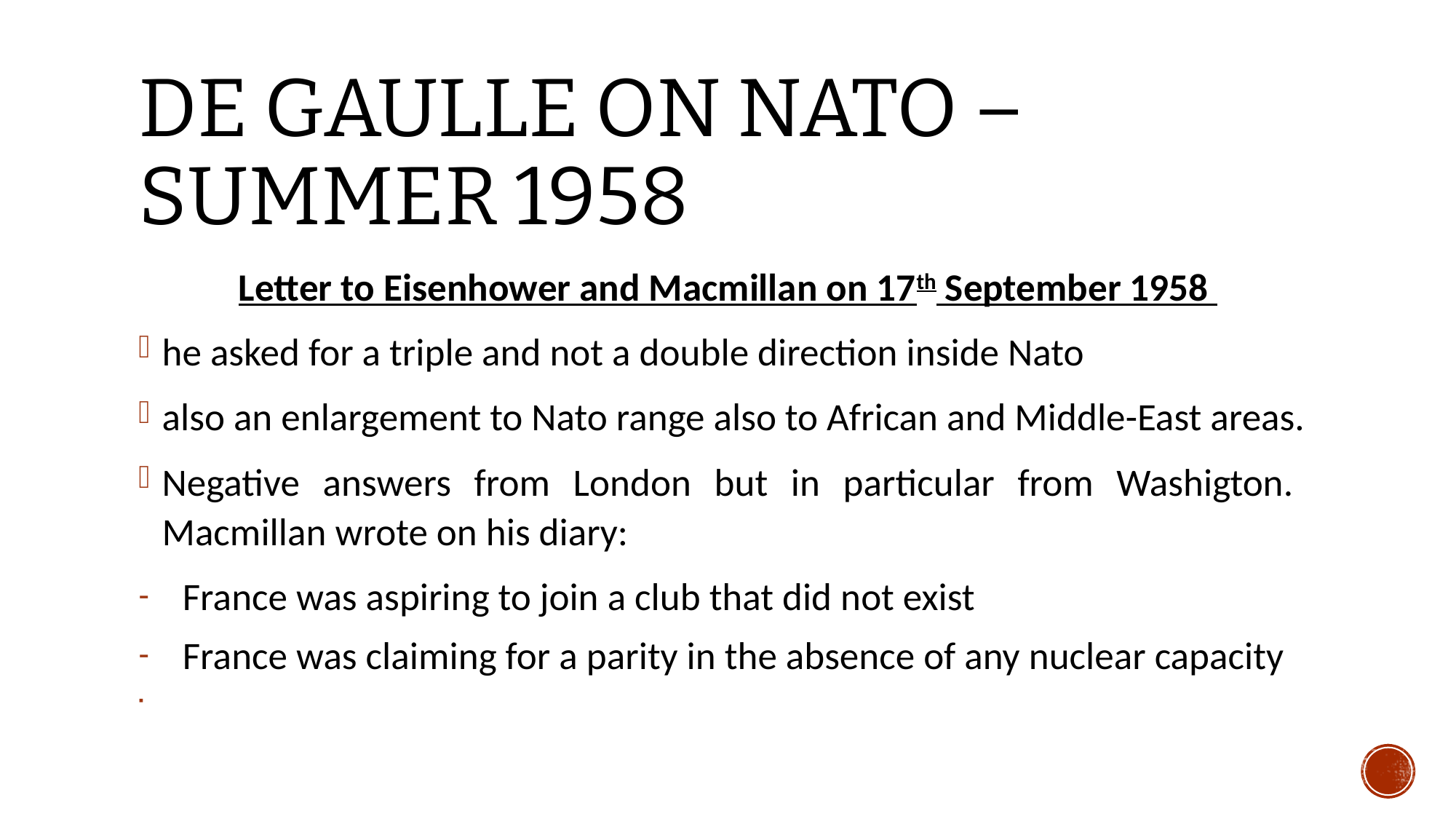

# De gaulle on nato – summer 1958
Letter to Eisenhower and Macmillan on 17th September 1958
he asked for a triple and not a double direction inside Nato
also an enlargement to Nato range also to African and Middle-East areas.
Negative answers from London but in particular from Washigton.  Macmillan wrote on his diary:
France was aspiring to join a club that did not exist
France was claiming for a parity in the absence of any nuclear capacity